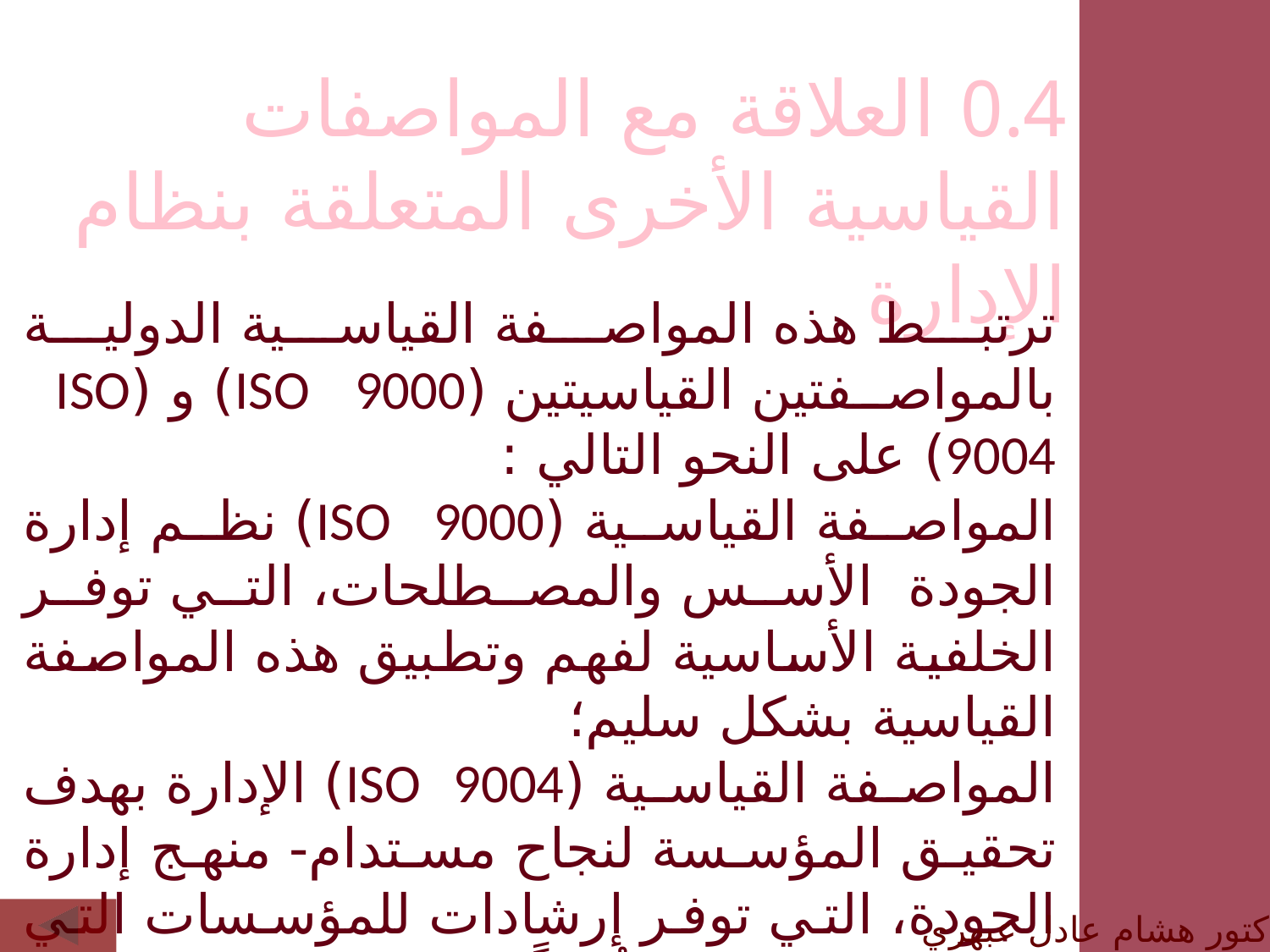

0.4 العلاقة مع المواصفات القياسية الأخرى المتعلقة بنظام الإدارة
ترتبط هذه المواصفة القياسية الدولية بالمواصفتين القياسيتين (ISO 9000) و (ISO 9004) على النحو التالي :
المواصفة القياسية (ISO 9000) نظم إدارة الجودة  الأسس والمصطلحات، التي توفر الخلفية الأساسية لفهم وتطبيق هذه المواصفة القياسية بشكل سليم؛
المواصفة القياسية (ISO 9004) الإدارة بهدف تحقيق المؤسسة لنجاح مستدام- منهج إدارة الجودة، التي توفر إرشادات للمؤسسات التي اختارت المضي قُدماً متجاوزة متطلبات هذه المواصفة القياسية.

الدكتور هشام عادل عبهري